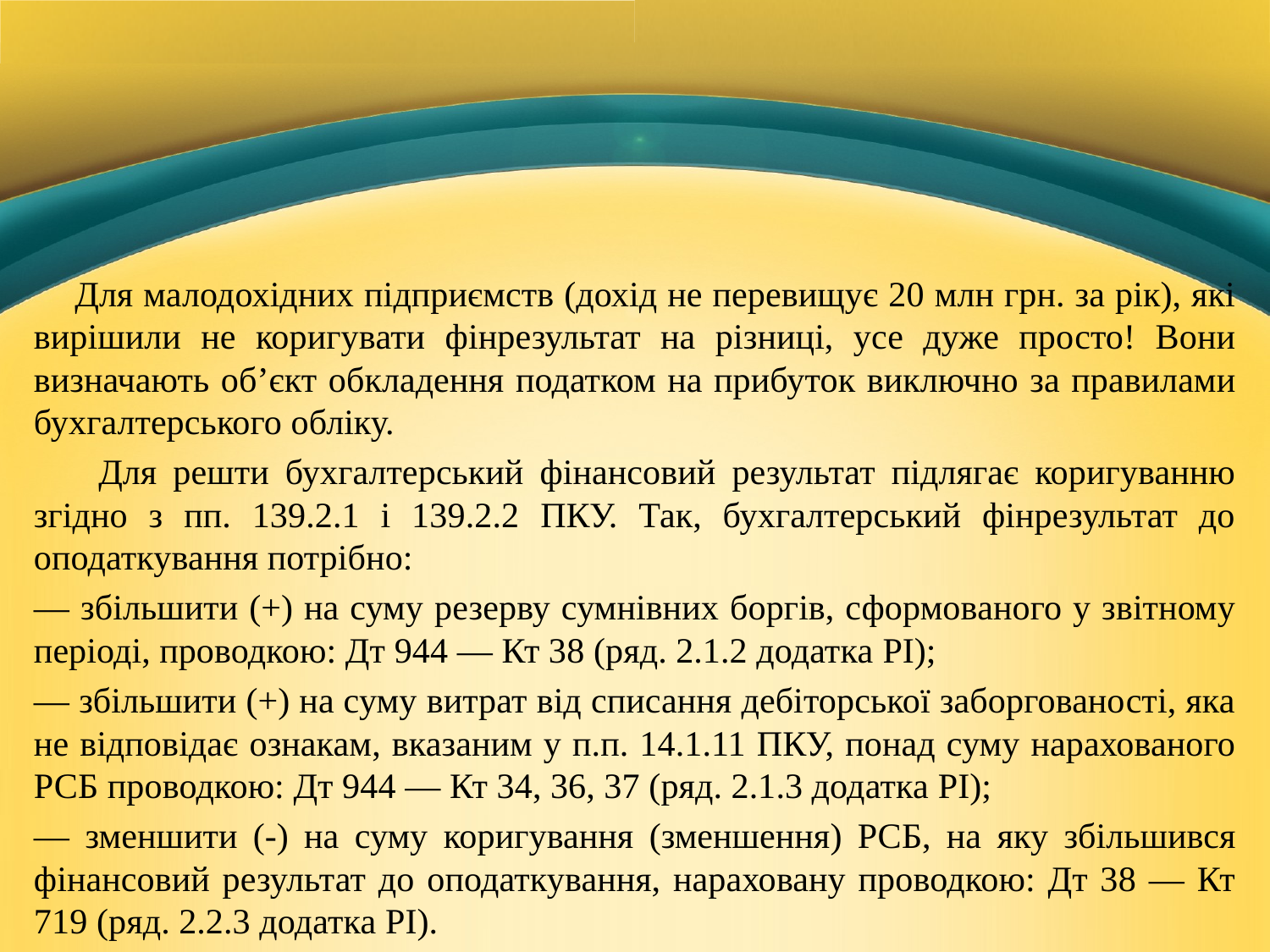

Для малодохідних підприємств (дохід не перевищує 20 млн грн. за рік), які вирішили не коригувати фінрезультат на різниці, усе дуже просто! Вони визначають об’єкт обкладення податком на прибуток виключно за правилами бухгалтерського обліку.
    Для решти бухгалтерський фінансовий результат підлягає коригуванню згідно з пп. 139.2.1 і 139.2.2 ПКУ. Так, бухгалтерський фінрезультат до оподаткування потрібно:
— збільшити (+) на суму резерву сумнівних боргів, сформованого у звітному періоді, проводкою: Дт 944 — Кт 38 (ряд. 2.1.2 додатка PI);
— збільшити (+) на суму витрат від списання дебіторської заборгованості, яка не відповідає ознакам, вказаним у п.п. 14.1.11 ПКУ, понад суму нарахованого РСБ проводкою: Дт 944 — Кт 34, 36, 37 (ряд. 2.1.3 додатка PI);
— зменшити (-) на суму коригування (зменшення) РСБ, на яку збільшився фінансовий результат до оподаткування, нараховану проводкою: Дт 38 — Кт 719 (ряд. 2.2.3 додатка PI).